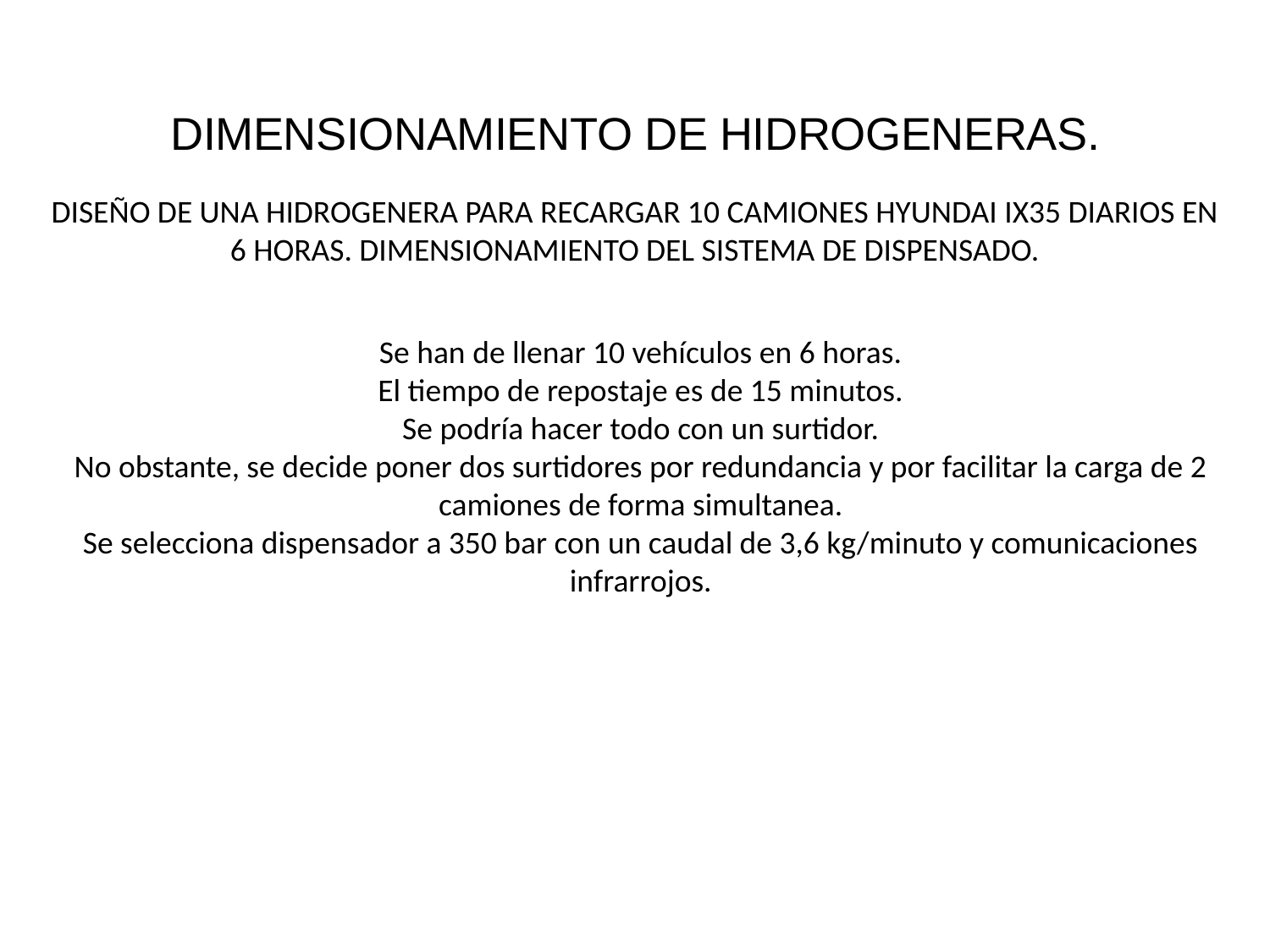

DIMENSIONAMIENTO DE HIDROGENERAS.
DISEÑO DE UNA HIDROGENERA PARA RECARGAR 10 CAMIONES HYUNDAI IX35 DIARIOS EN 6 HORAS. DIMENSIONAMIENTO DEL SISTEMA DE DISPENSADO.
Se han de llenar 10 vehículos en 6 horas.
El tiempo de repostaje es de 15 minutos.
Se podría hacer todo con un surtidor.
No obstante, se decide poner dos surtidores por redundancia y por facilitar la carga de 2 camiones de forma simultanea.
Se selecciona dispensador a 350 bar con un caudal de 3,6 kg/minuto y comunicaciones infrarrojos.